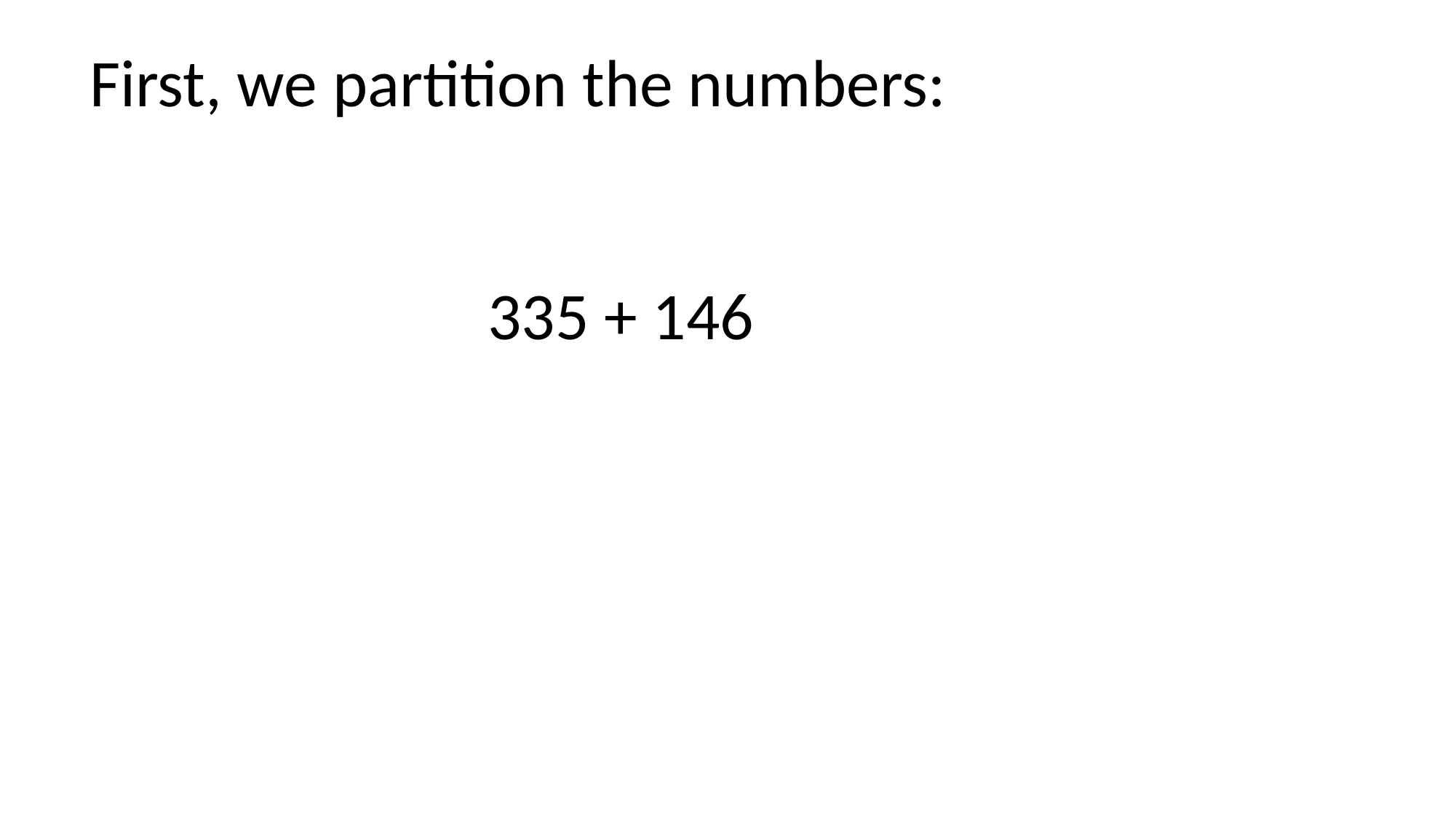

First, we partition the numbers:
335 + 146